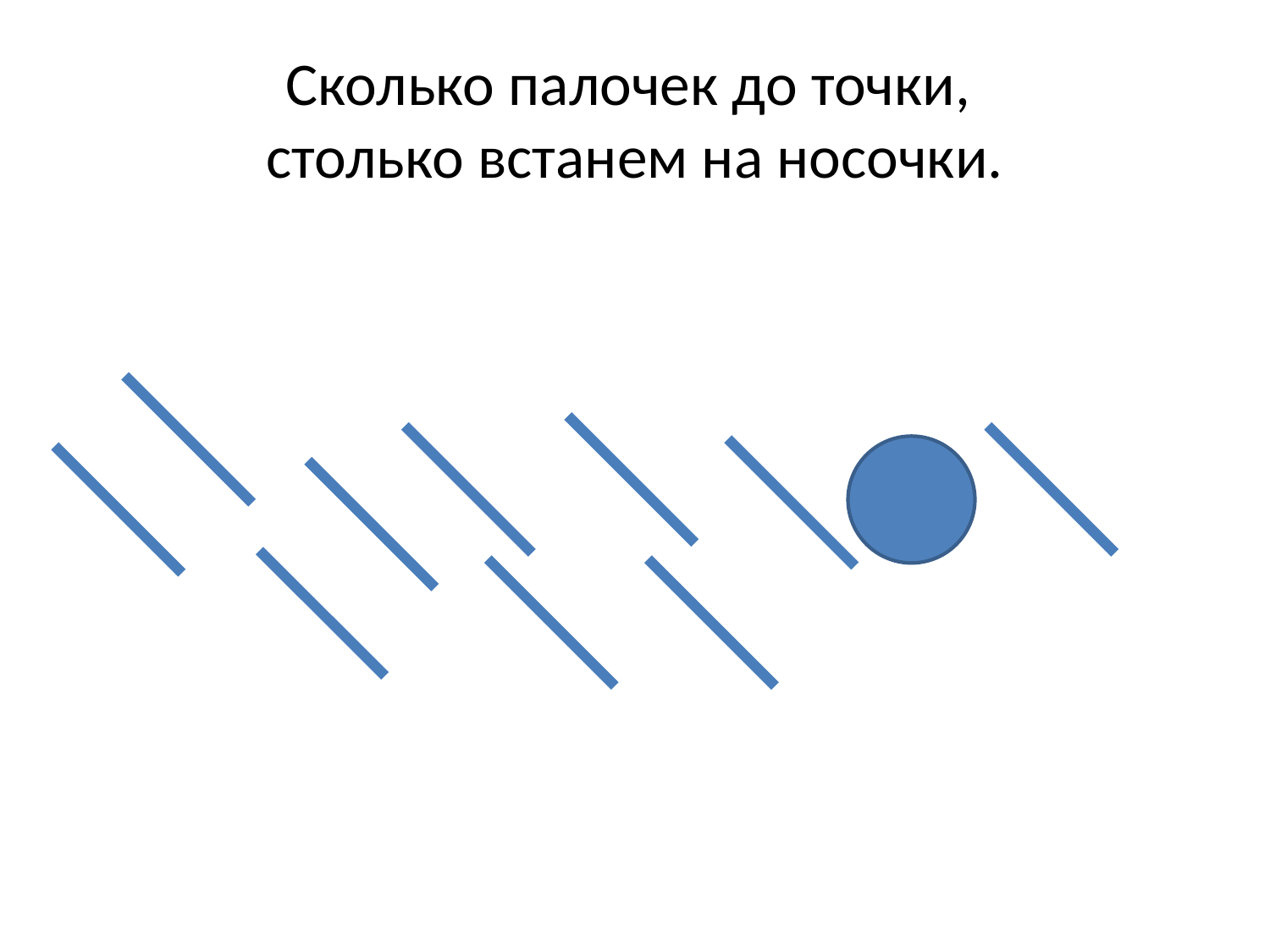

# Сколько палочек до точки, столько встанем на носочки.